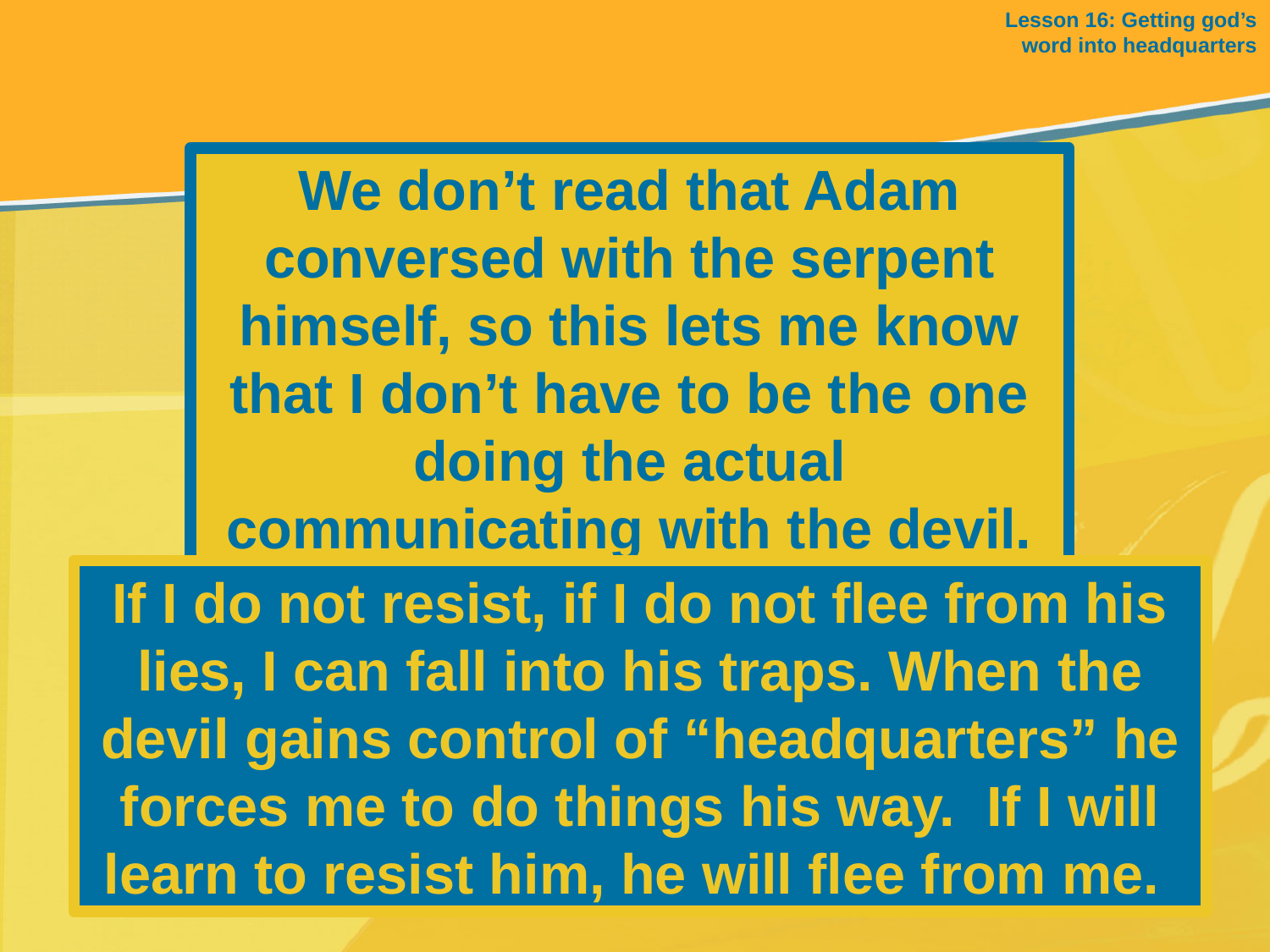

Lesson 16: Getting god’s word into headquarters
We don’t read that Adam conversed with the serpent himself, so this lets me know that I don’t have to be the one doing the actual communicating with the devil.
If I do not resist, if I do not flee from his lies, I can fall into his traps. When the devil gains control of “headquarters” he forces me to do things his way.  If I will learn to resist him, he will flee from me.